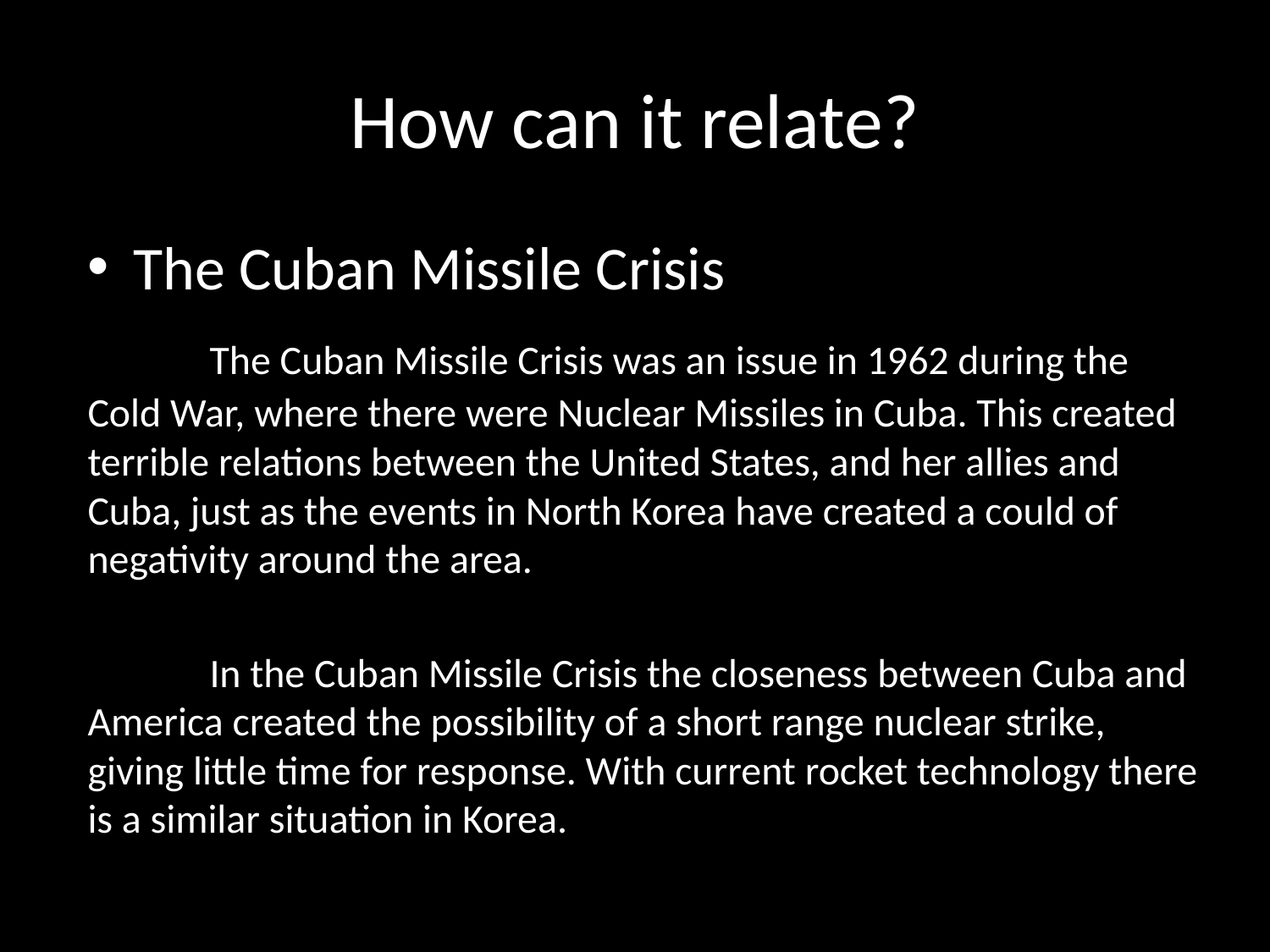

# How can it relate?
The Cuban Missile Crisis
	The Cuban Missile Crisis was an issue in 1962 during the Cold War, where there were Nuclear Missiles in Cuba. This created terrible relations between the United States, and her allies and Cuba, just as the events in North Korea have created a could of negativity around the area.

	In the Cuban Missile Crisis the closeness between Cuba and America created the possibility of a short range nuclear strike, giving little time for response. With current rocket technology there is a similar situation in Korea.